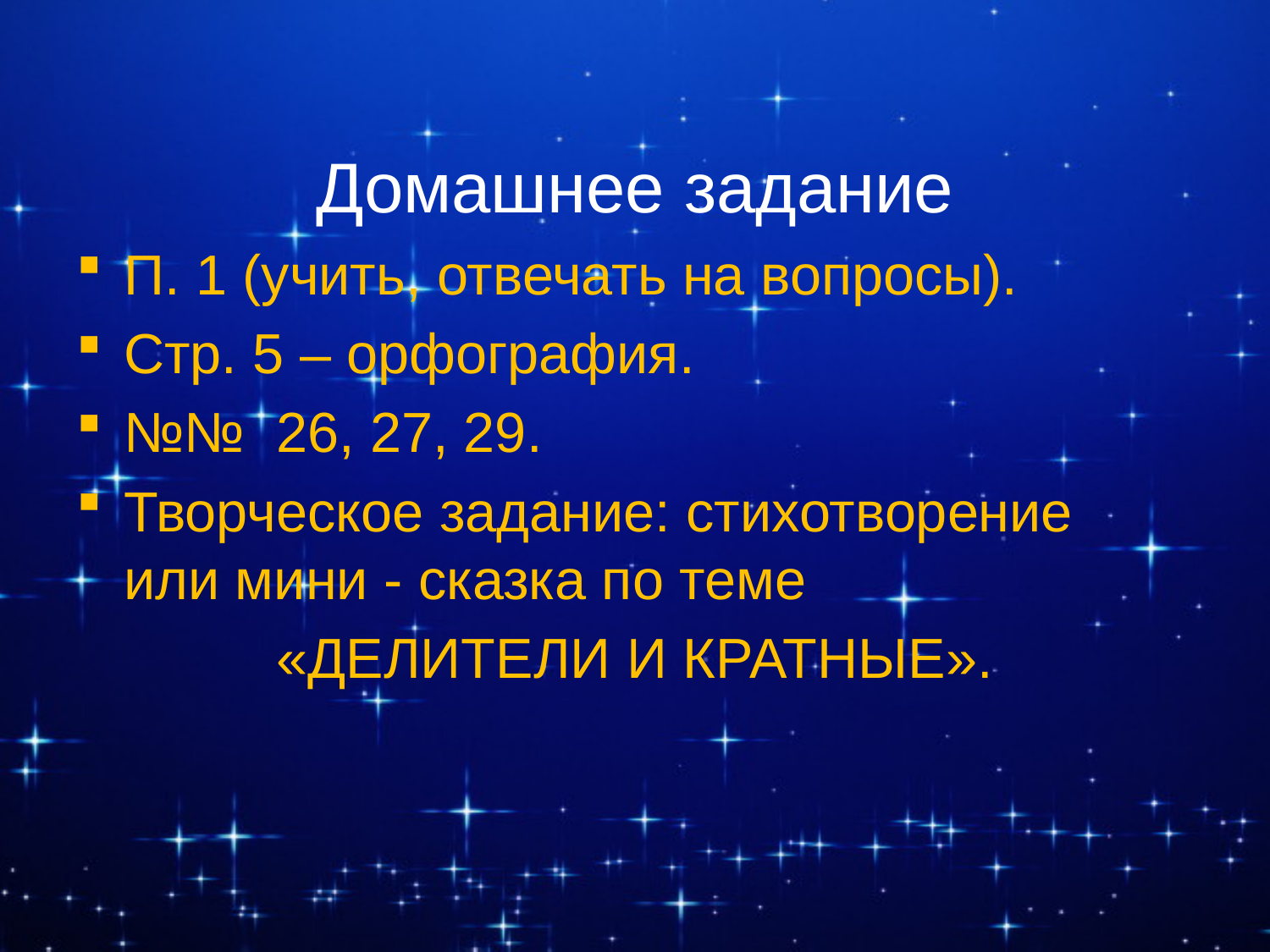

#
Домашнее задание
П. 1 (учить, отвечать на вопросы).
Стр. 5 – орфография.
№№  26, 27, 29.
Творческое задание: стихотворение    или мини - сказка по теме
«ДЕЛИТЕЛИ И КРАТНЫЕ».